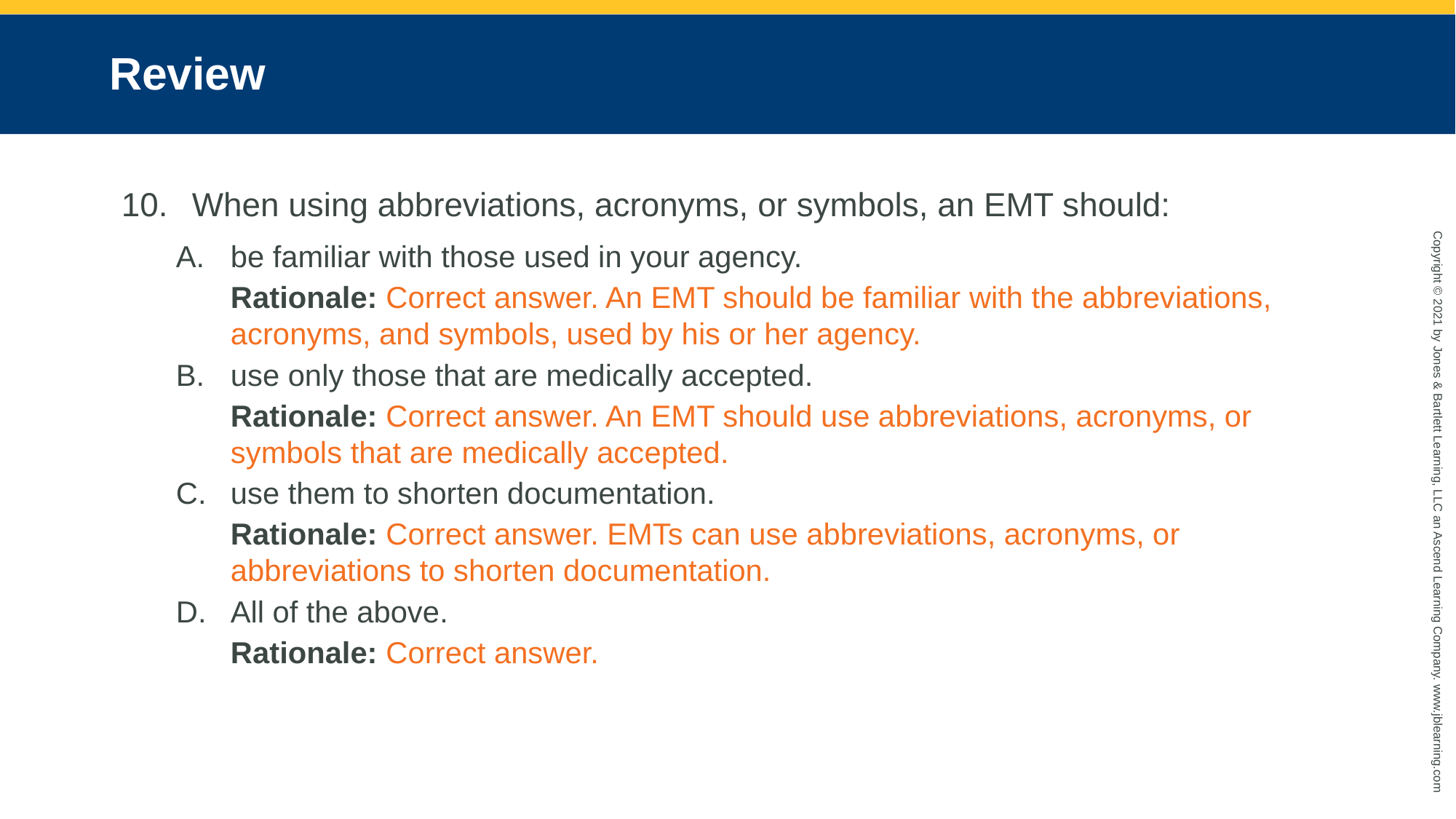

# Review
 When using abbreviations, acronyms, or symbols, an EMT should:
be familiar with those used in your agency.
	Rationale: Correct answer. An EMT should be familiar with the abbreviations, acronyms, and symbols, used by his or her agency.
B. 	use only those that are medically accepted.
	Rationale: Correct answer. An EMT should use abbreviations, acronyms, or symbols that are medically accepted.
C. 	use them to shorten documentation.
	Rationale: Correct answer. EMTs can use abbreviations, acronyms, or abbreviations to shorten documentation.
D.	All of the above.
	Rationale: Correct answer.